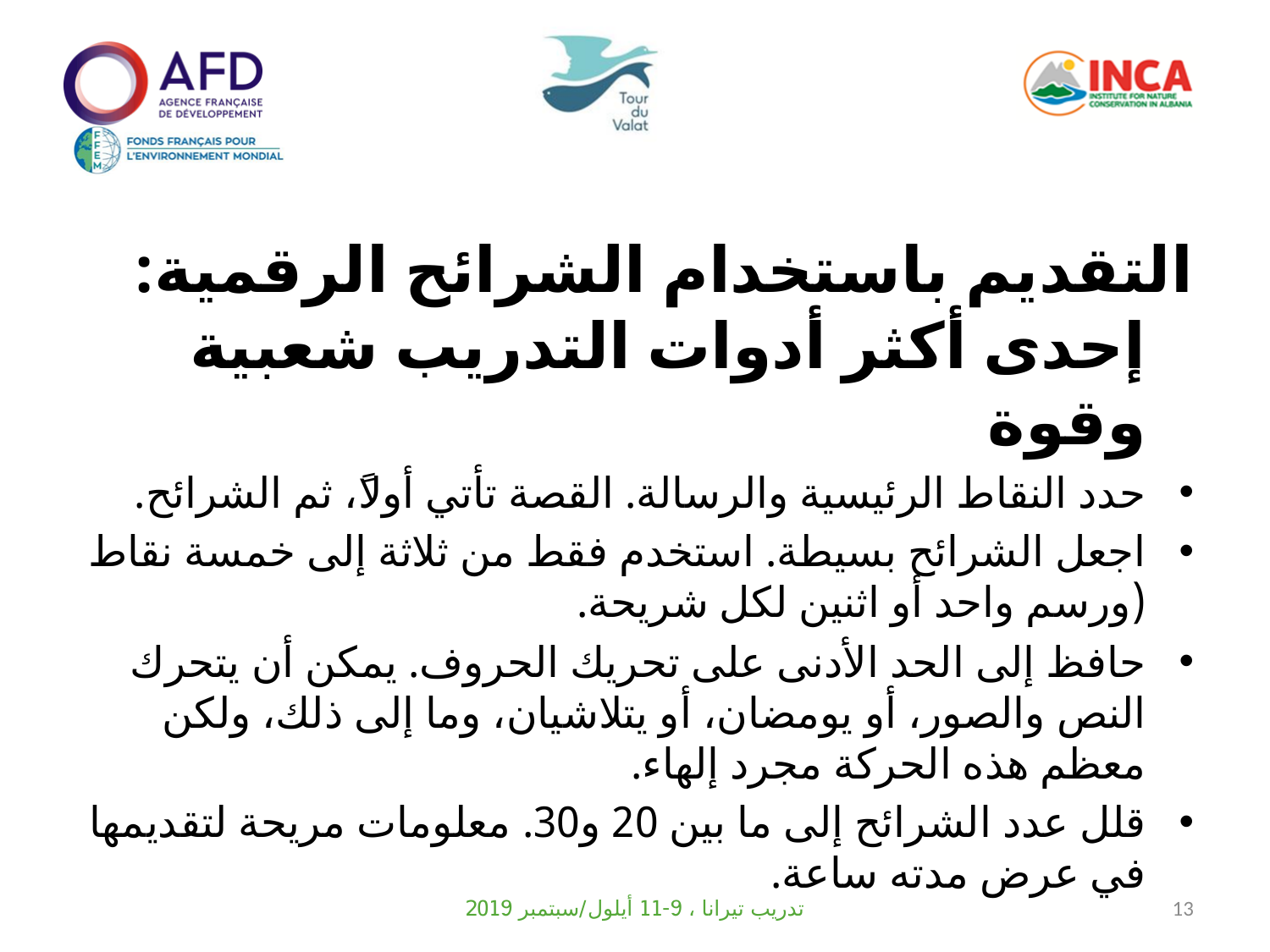

التقديم باستخدام الشرائح الرقمية: إحدى أكثر أدوات التدريب شعبية وقوة
حدد النقاط الرئيسية والرسالة. القصة تأتي أولاً، ثم الشرائح.
اجعل الشرائح بسيطة. استخدم فقط من ثلاثة إلى خمسة نقاط (ورسم واحد أو اثنين لكل شريحة.
حافظ إلى الحد الأدنى على تحريك الحروف. يمكن أن يتحرك النص والصور، أو يومضان، أو يتلاشيان، وما إلى ذلك، ولكن معظم هذه الحركة مجرد إلهاء.
قلل عدد الشرائح إلى ما بين 20 و30. معلومات مريحة لتقديمها في عرض مدته ساعة.

تدريب تيرانا ، 9-11 أيلول/سبتمبر 2019
13